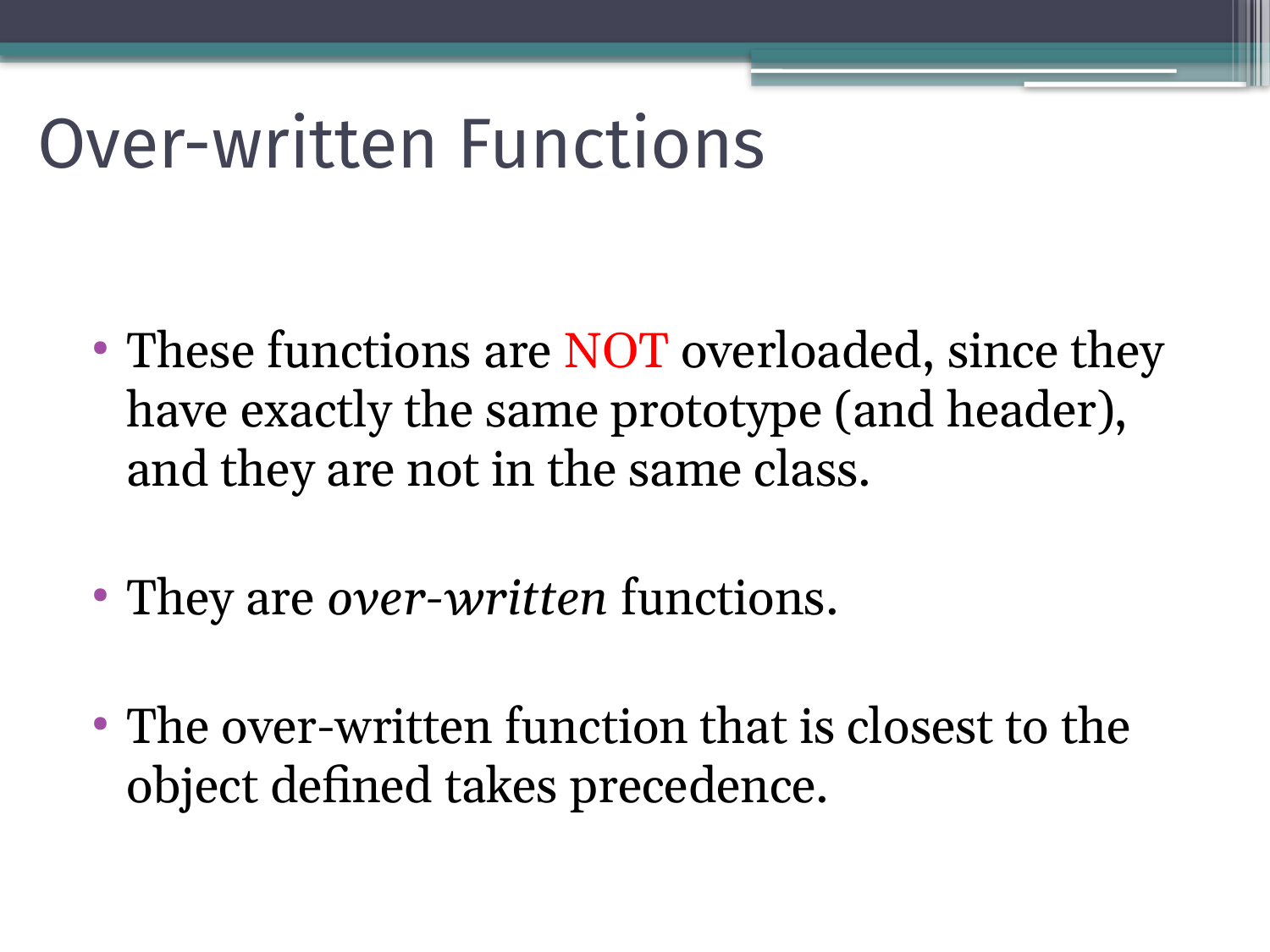

# Over-written Functions
These functions are NOT overloaded, since they have exactly the same prototype (and header), and they are not in the same class.

They are over-written functions.

The over-written function that is closest to the object defined takes precedence.